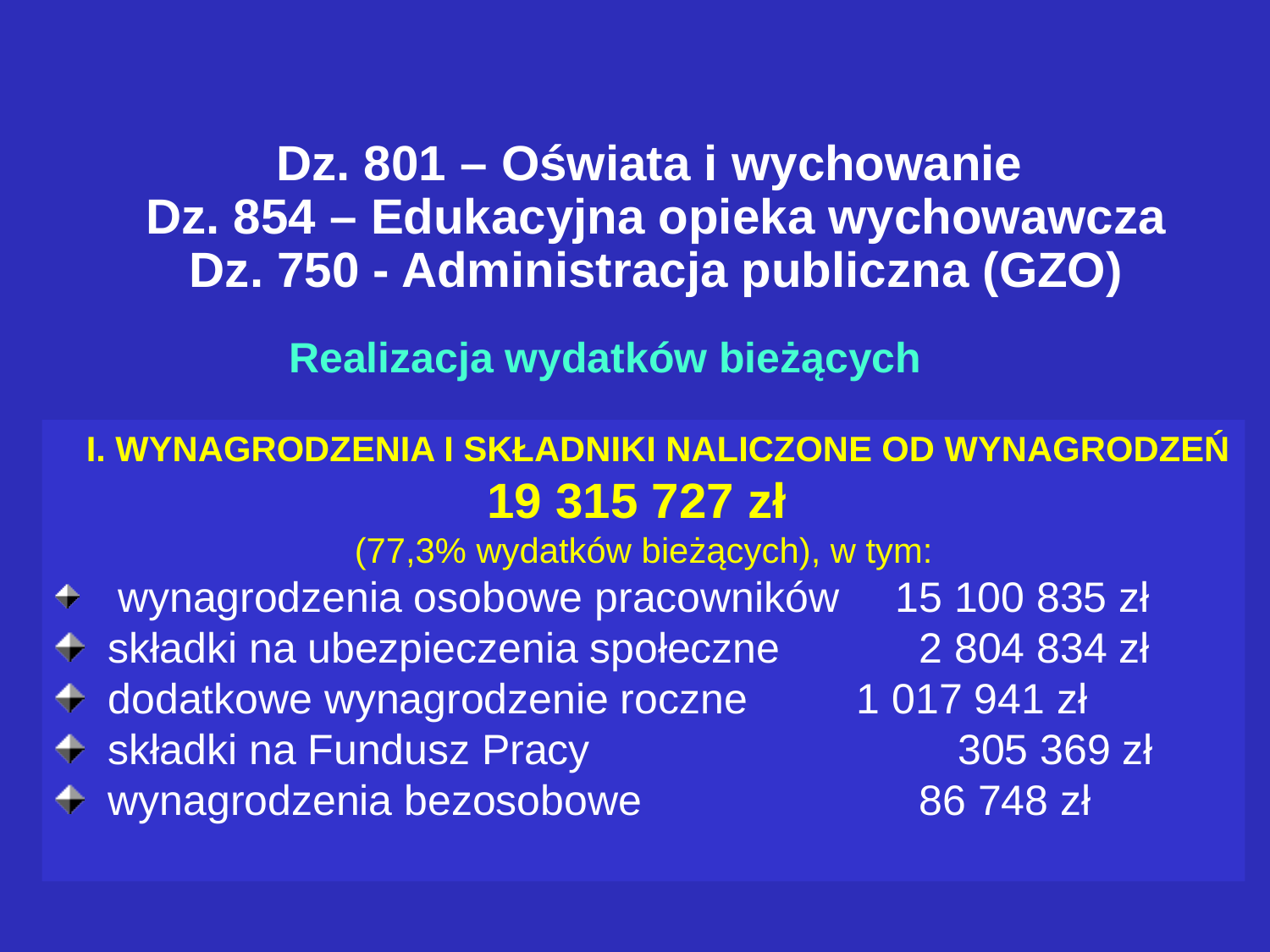

Dz. 801 – Oświata i wychowanie
Dz. 854 – Edukacyjna opieka wychowawcza
Dz. 750 - Administracja publiczna (GZO)
Realizacja wydatków bieżących
   I. WYNAGRODZENIA I SKŁADNIKI NALICZONE OD WYNAGRODZEŃ 19 315 727 zł
(77,3% wydatków‏ bieżących), w tym:
   wynagrodzenia osobowe pracowników	15 100 835 zł
  składki na ubezpieczenia społeczne		  2 804 834 zł
  dodatkowe wynagrodzenie roczne		  1 017 941 zł
  składki na Fundusz Pracy						305 369 zł
  wynagrodzenia bezosobowe					  86 748 zł